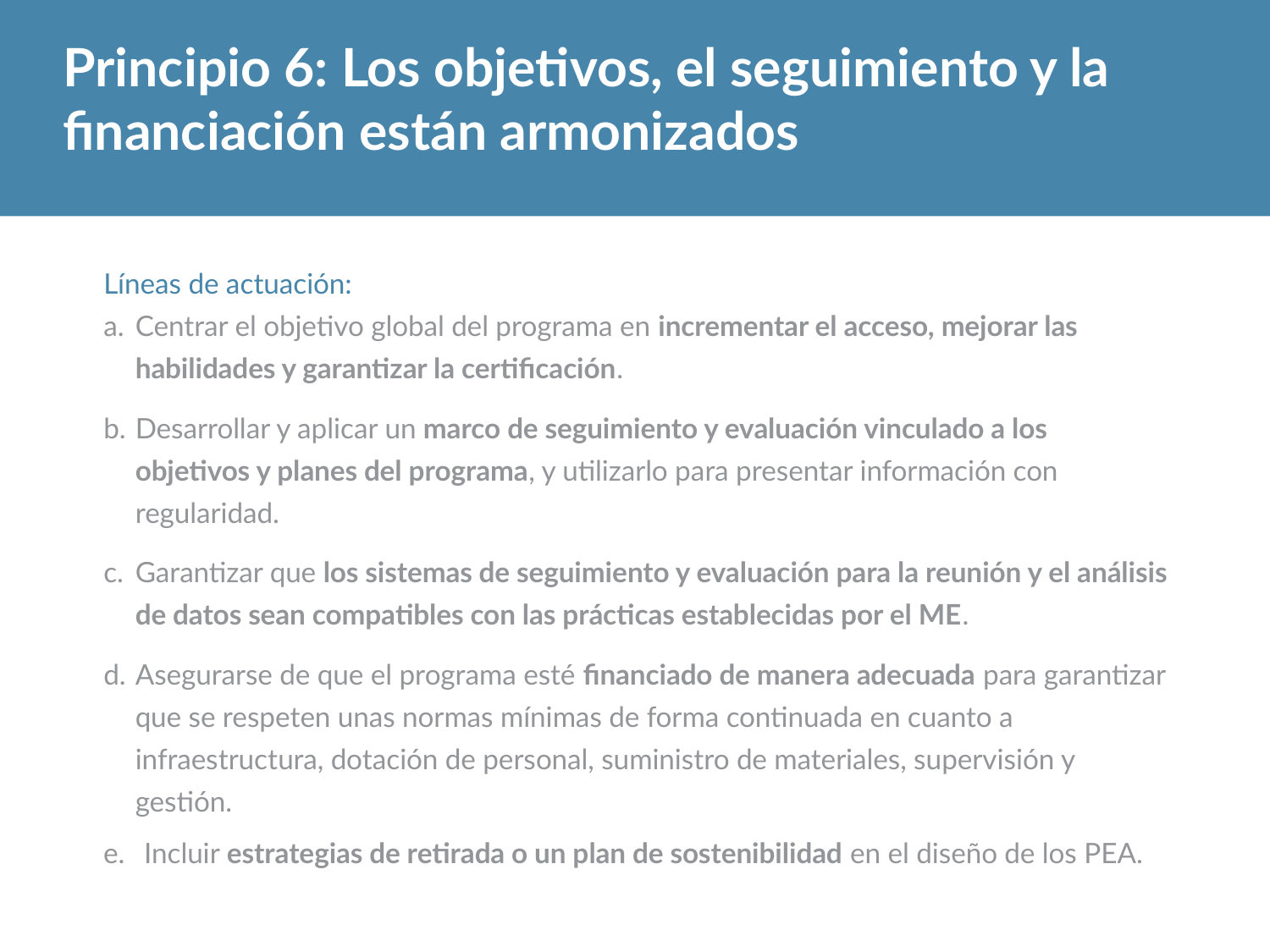

# Principio 6: Los objetivos, el seguimiento y la financiación están armonizados
Líneas de actuación:
Centrar el objetivo global del programa en incrementar el acceso, mejorar las habilidades y garantizar la certificación.
Desarrollar y aplicar un marco de seguimiento y evaluación vinculado a los objetivos y planes del programa, y utilizarlo para presentar información con regularidad.
Garantizar que los sistemas de seguimiento y evaluación para la reunión y el análisis de datos sean compatibles con las prácticas establecidas por el ME.
Asegurarse de que el programa esté financiado de manera adecuada para garantizar que se respeten unas normas mínimas de forma continuada en cuanto a infraestructura, dotación de personal, suministro de materiales, supervisión y gestión.
Incluir estrategias de retirada o un plan de sostenibilidad en el diseño de los PEA.